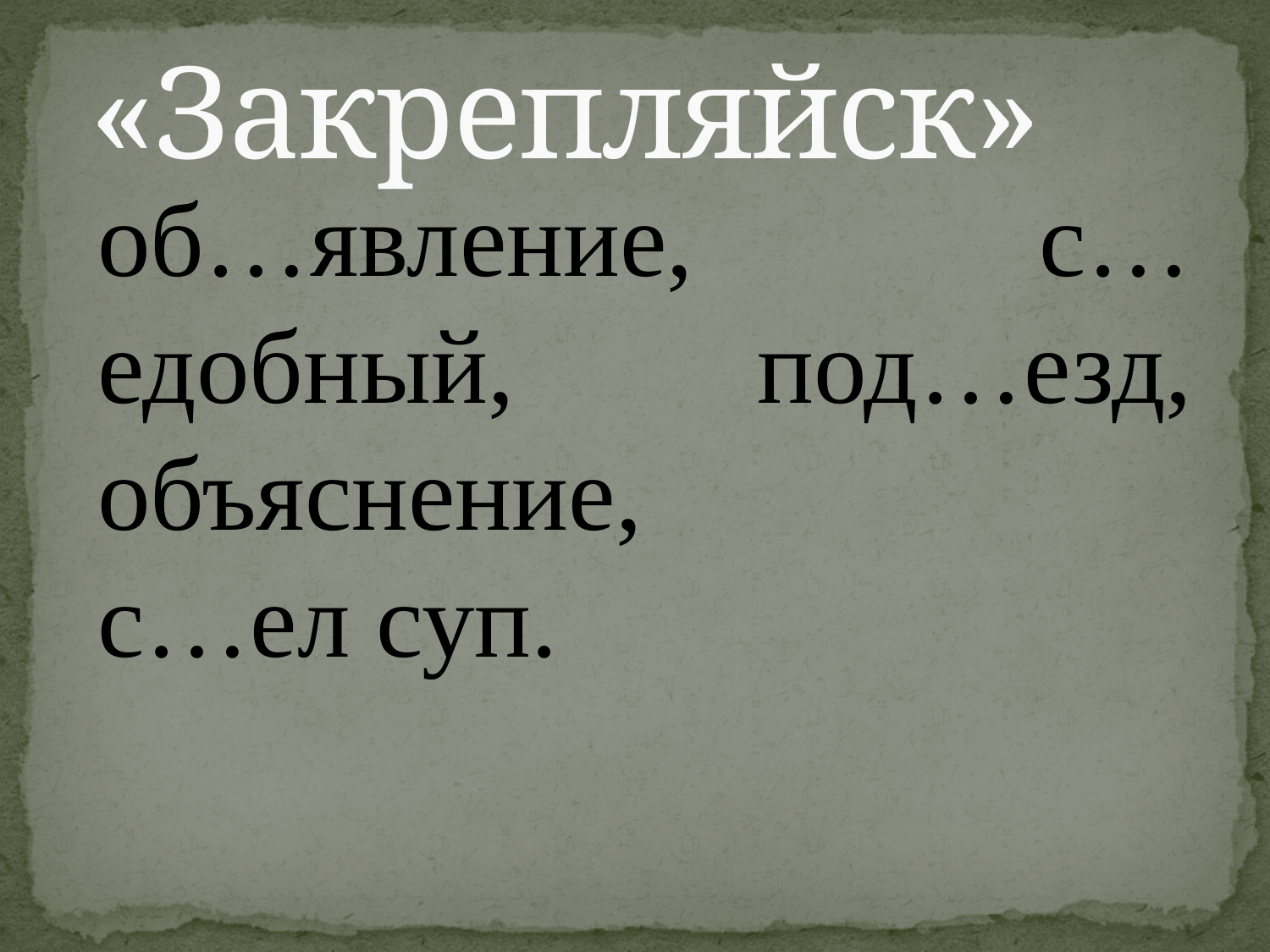

# «Закрепляйск»
об…явление, с…едобный, под…езд, объяснение,
с…ел суп.